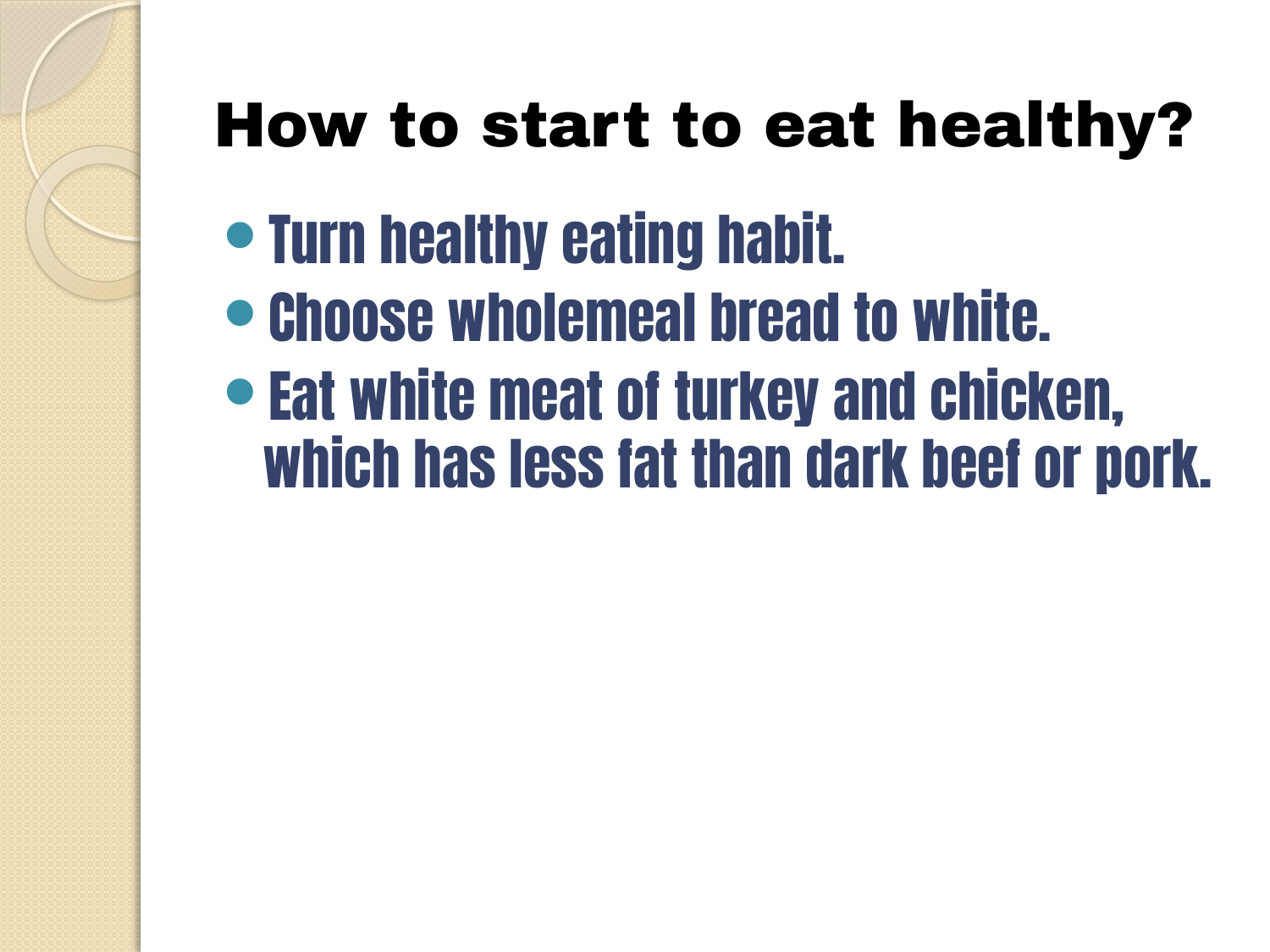

# How to start to eat healthy?
Turn healthy eating habit.
Choose wholemeal bread to white.
Eat white meat of turkey and chicken, which has less fat than dark beef or pork.